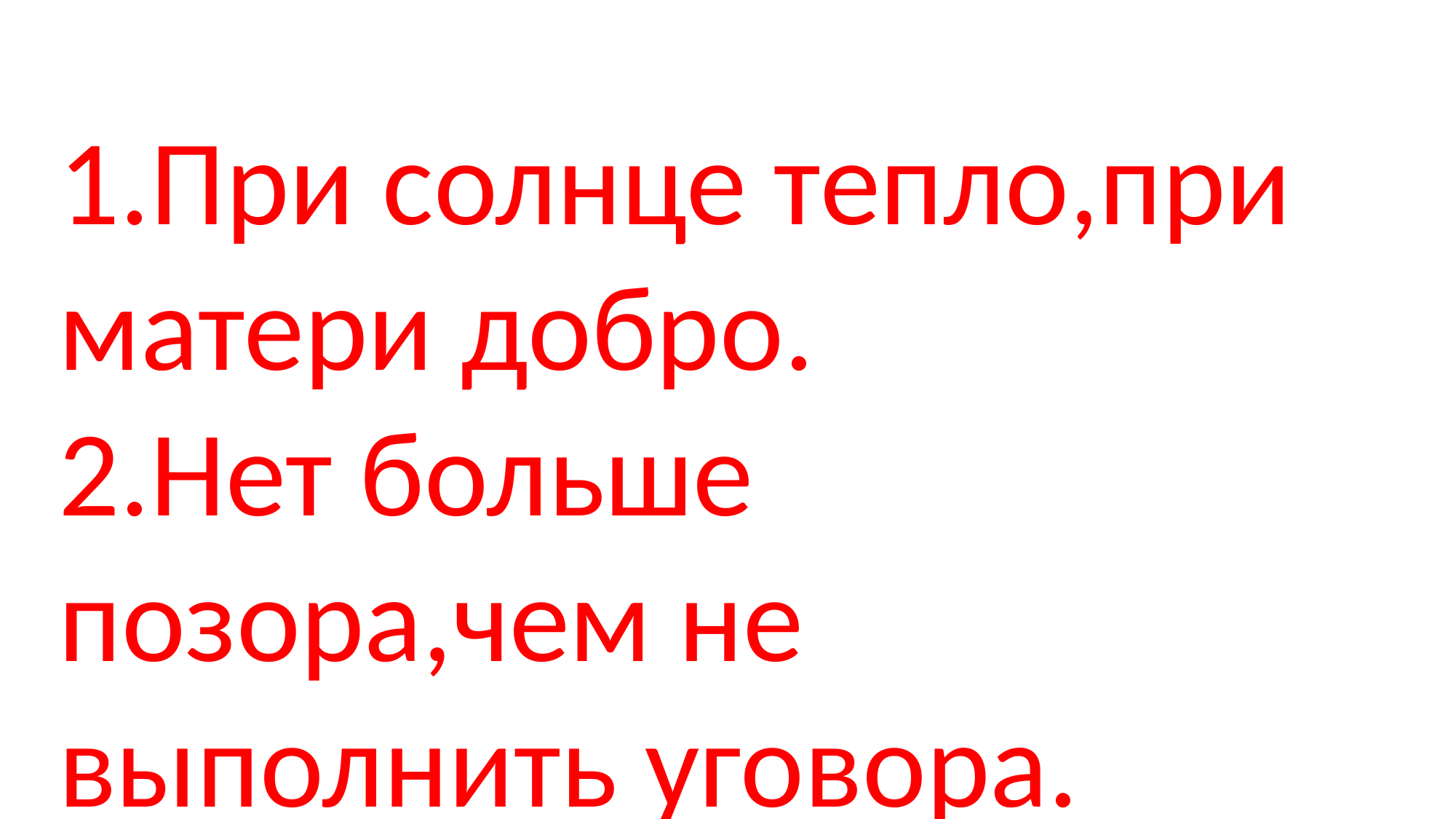

1.При солнце тепло,при матери добро.
2.Нет больше позора,чем не выполнить уговора.